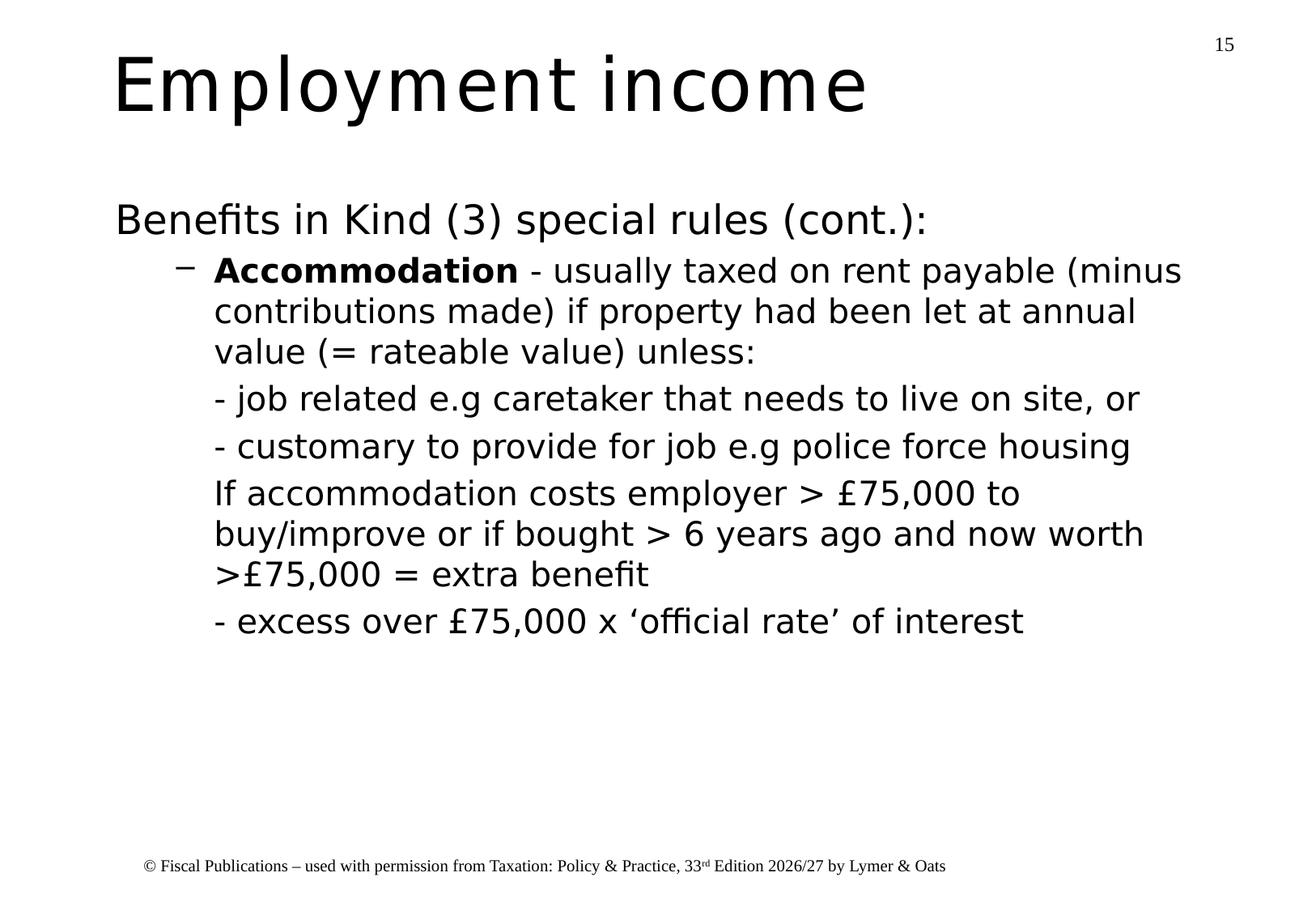

# Employment income
Benefits in Kind (3) special rules (cont.):
Accommodation - usually taxed on rent payable (minus  contributions made) if property had been let at annual value (= rateable value) unless:
	- job related e.g caretaker that needs to live on site, or
	- customary to provide for job e.g police force housing
	If accommodation costs employer > £75,000 to buy/improve or if bought > 6 years ago and now worth >£75,000 = extra benefit
	- excess over £75,000 x ‘official rate’ of interest